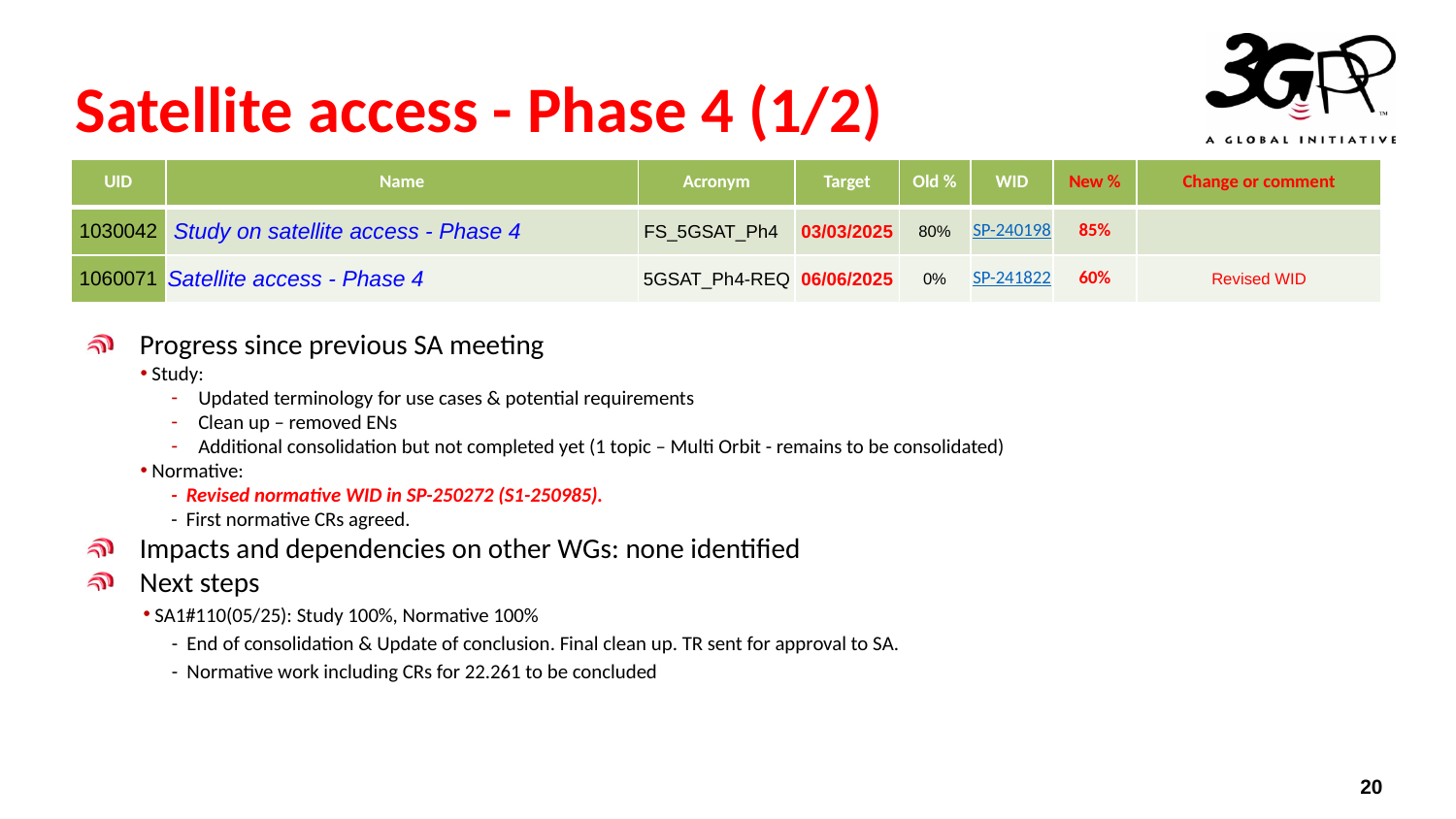

# Satellite access - Phase 4 (1/2)
| UID | Name | Acronym | Target | Old % | WID | New % | Change or comment |
| --- | --- | --- | --- | --- | --- | --- | --- |
| 1030042 | Study on satellite access - Phase 4 | FS\_5GSAT\_Ph4 | 03/03/2025 | 80% | SP-240198 | 85% |  |
| 1060071 | Satellite access - Phase 4 | 5GSAT\_Ph4-REQ | 06/06/2025 | 0% | SP-241822 | 60% | Revised WID |
Progress since previous SA meeting
 Study:
Updated terminology for use cases & potential requirements
Clean up – removed ENs
Additional consolidation but not completed yet (1 topic – Multi Orbit - remains to be consolidated)
 Normative:
-  Revised normative WID in SP-250272 (S1-250985).
-  First normative CRs agreed.
Impacts and dependencies on other WGs: none identified
Next steps
 SA1#110(05/25): Study 100%, Normative 100%
-  End of consolidation & Update of conclusion. Final clean up. TR sent for approval to SA.
-  Normative work including CRs for 22.261 to be concluded